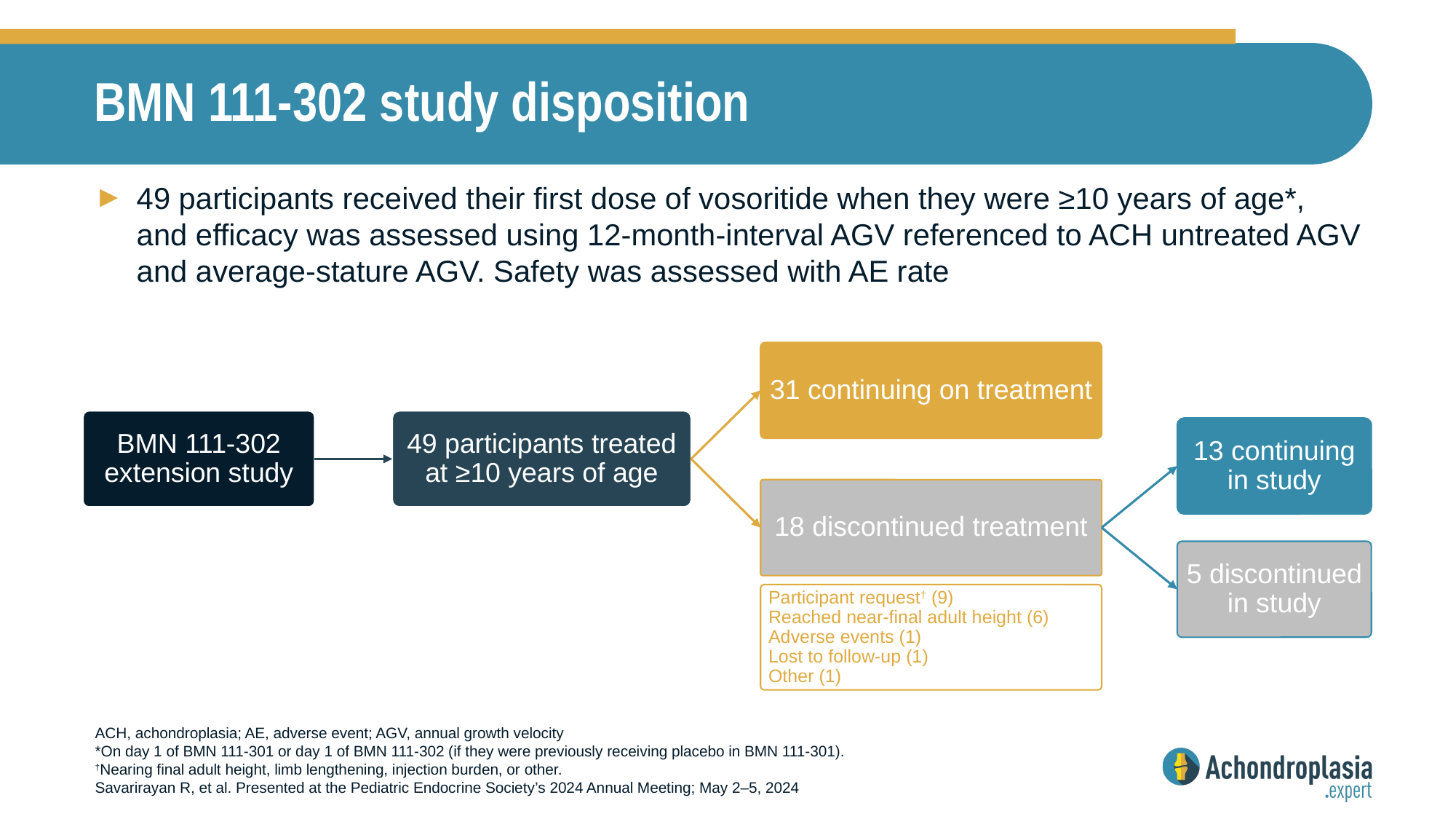

# BMN 111-302 study disposition
49 participants received their first dose of vosoritide when they were ≥10 years of age*,
and efficacy was assessed using 12-month-interval AGV referenced to ACH untreated AGV and average-stature AGV. Safety was assessed with AE rate
31 continuing on treatment
BMN 111-302 extension study
49 participants treated at ≥10 years of age
13 continuing in study
18 discontinued treatment
5 discontinued in study
Participant request† (9)
Reached near-final adult height (6)
Adverse events (1)
Lost to follow-up (1)
Other (1)
ACH, achondroplasia; AE, adverse event; AGV, annual growth velocity
*On day 1 of BMN 111-301 or day 1 of BMN 111-302 (if they were previously receiving placebo in BMN 111-301).
†Nearing final adult height, limb lengthening, injection burden, or other.
Savarirayan R, et al. Presented at the Pediatric Endocrine Society’s 2024 Annual Meeting; May 2–5, 2024